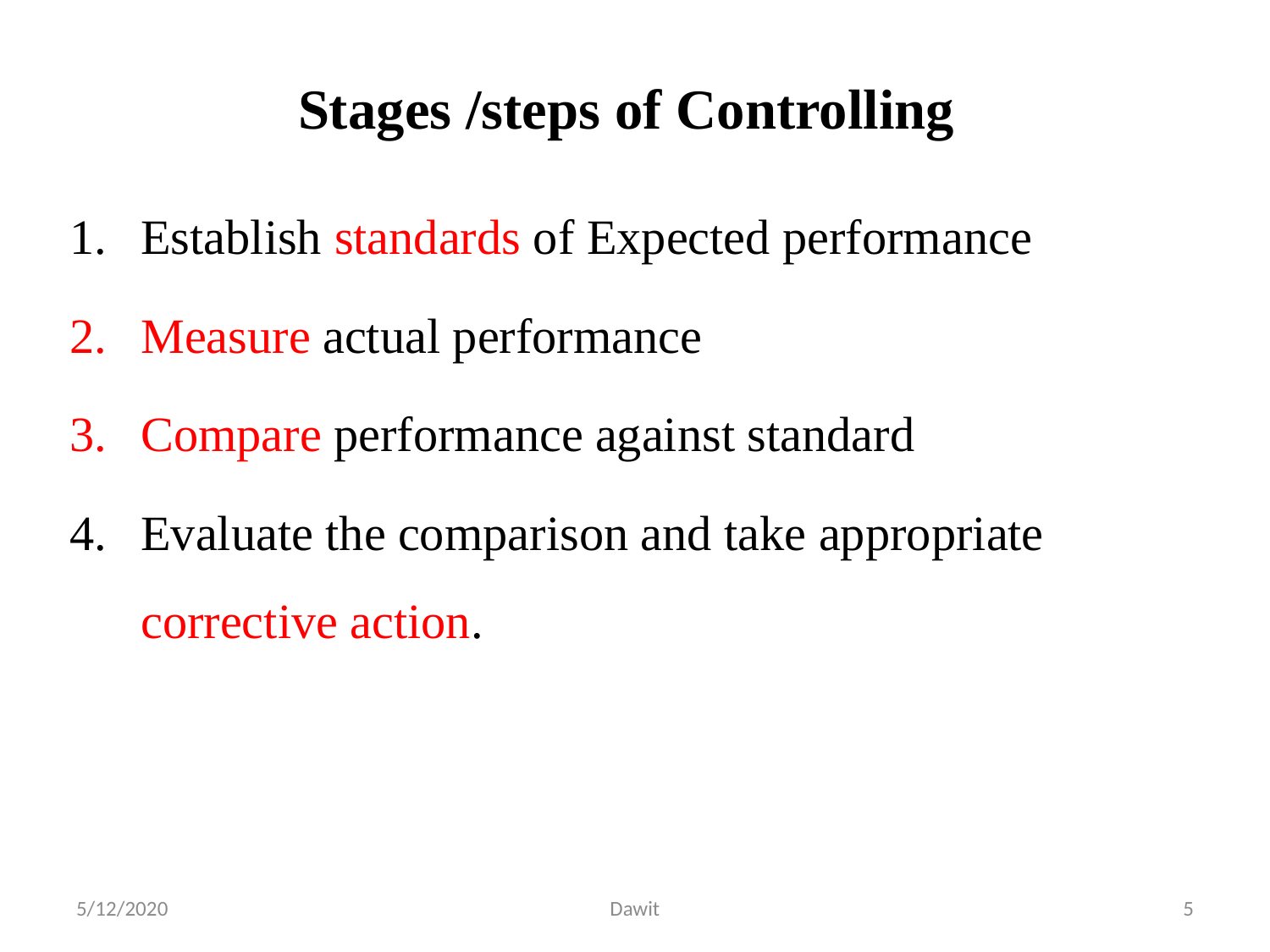

# Stages /steps of Controlling
Establish standards of Expected performance
Measure actual performance
Compare performance against standard
Evaluate the comparison and take appropriate corrective action.
5/12/2020
Dawit
5